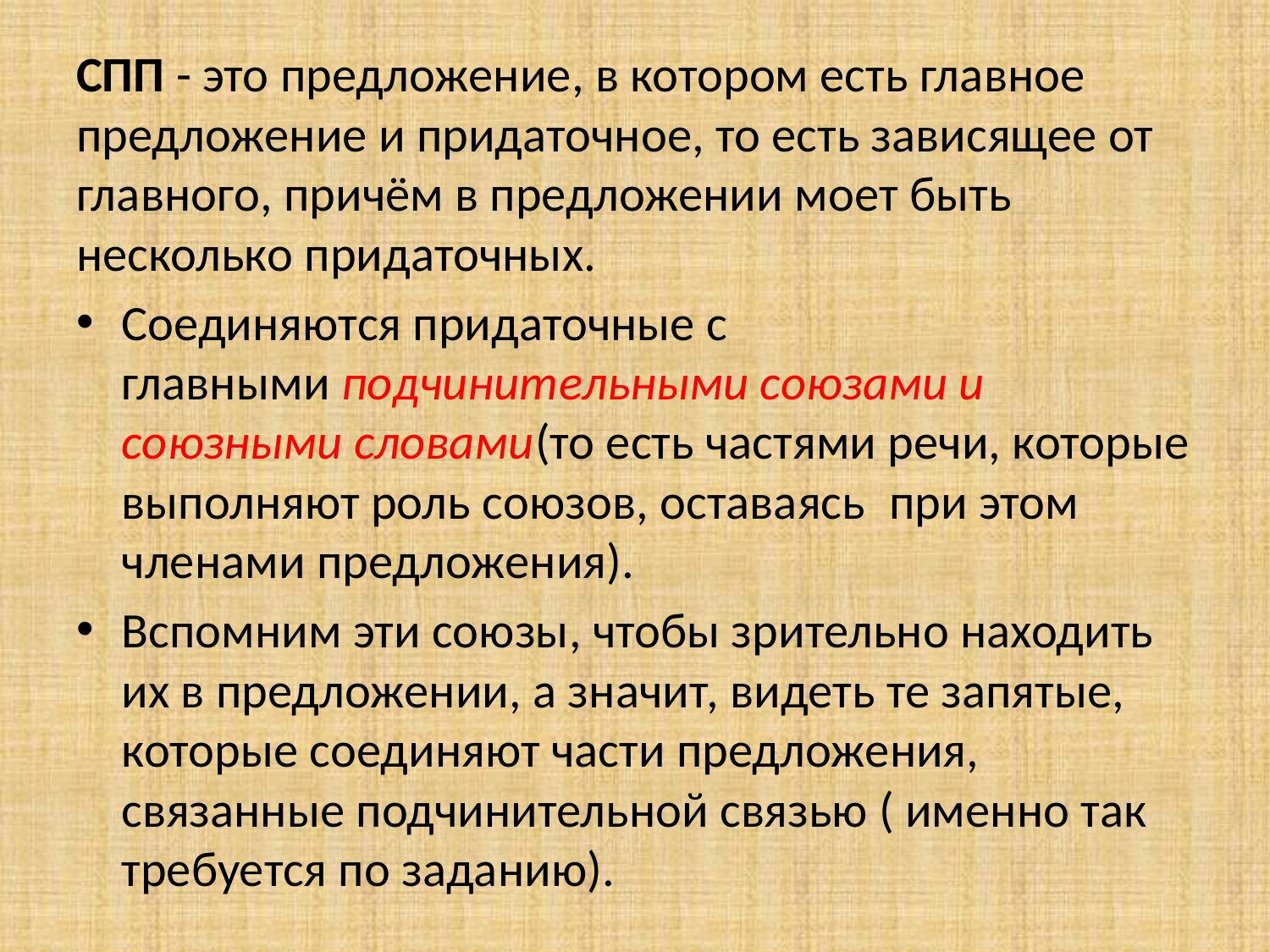

СПП - это предложение, в котором есть главное предложение и придаточное, то есть зависящее от главного, причём в предложении моет быть несколько придаточных.
Соединяются придаточные с главными подчинительными союзами и союзными словами(то есть частями речи, которые выполняют роль союзов, оставаясь  при этом членами предложения).
Вспомним эти союзы, чтобы зрительно находить их в предложении, а значит, видеть те запятые, которые соединяют части предложения, связанные подчинительной связью ( именно так требуется по заданию).